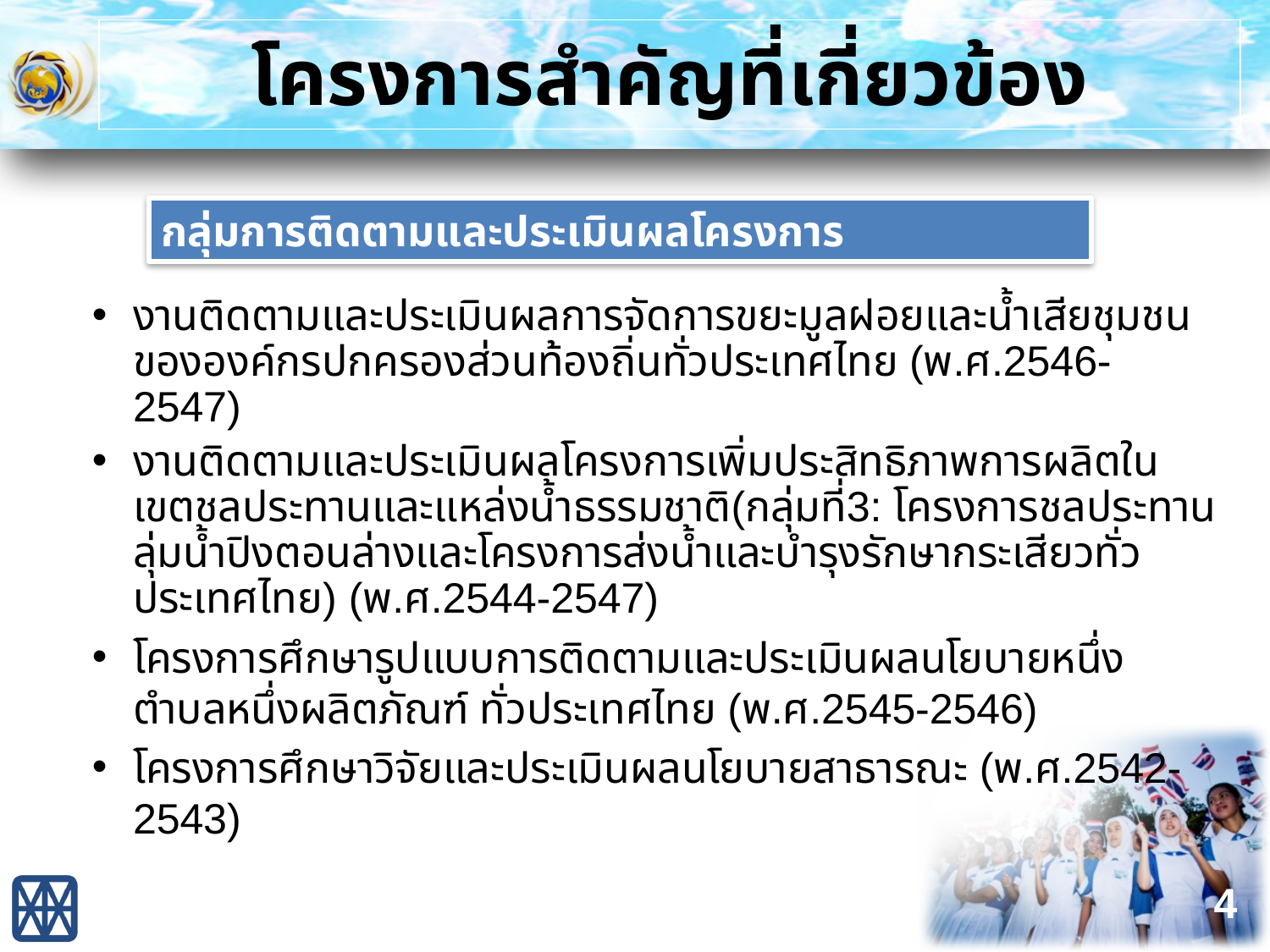

# โครงการสำคัญที่เกี่ยวข้อง
กลุ่มการติดตามและประเมินผลโครงการ
งานติดตามและประเมินผลการจัดการขยะมูลฝอยและน้ำเสียชุมชนขององค์กรปกครองส่วนท้องถิ่นทั่วประเทศไทย (พ.ศ.2546-2547)
งานติดตามและประเมินผลโครงการเพิ่มประสิทธิภาพการผลิตในเขตชลประทานและแหล่งน้ำธรรมชาติ(กลุ่มที่3: โครงการชลประทานลุ่มน้ำปิงตอนล่างและโครงการส่งน้ำและบำรุงรักษากระเสียวทั่วประเทศไทย) (พ.ศ.2544-2547)
โครงการศึกษารูปแบบการติดตามและประเมินผลนโยบายหนึ่งตำบลหนึ่งผลิตภัณฑ์ ทั่วประเทศไทย (พ.ศ.2545-2546)
โครงการศึกษาวิจัยและประเมินผลนโยบายสาธารณะ (พ.ศ.2542-2543)

4